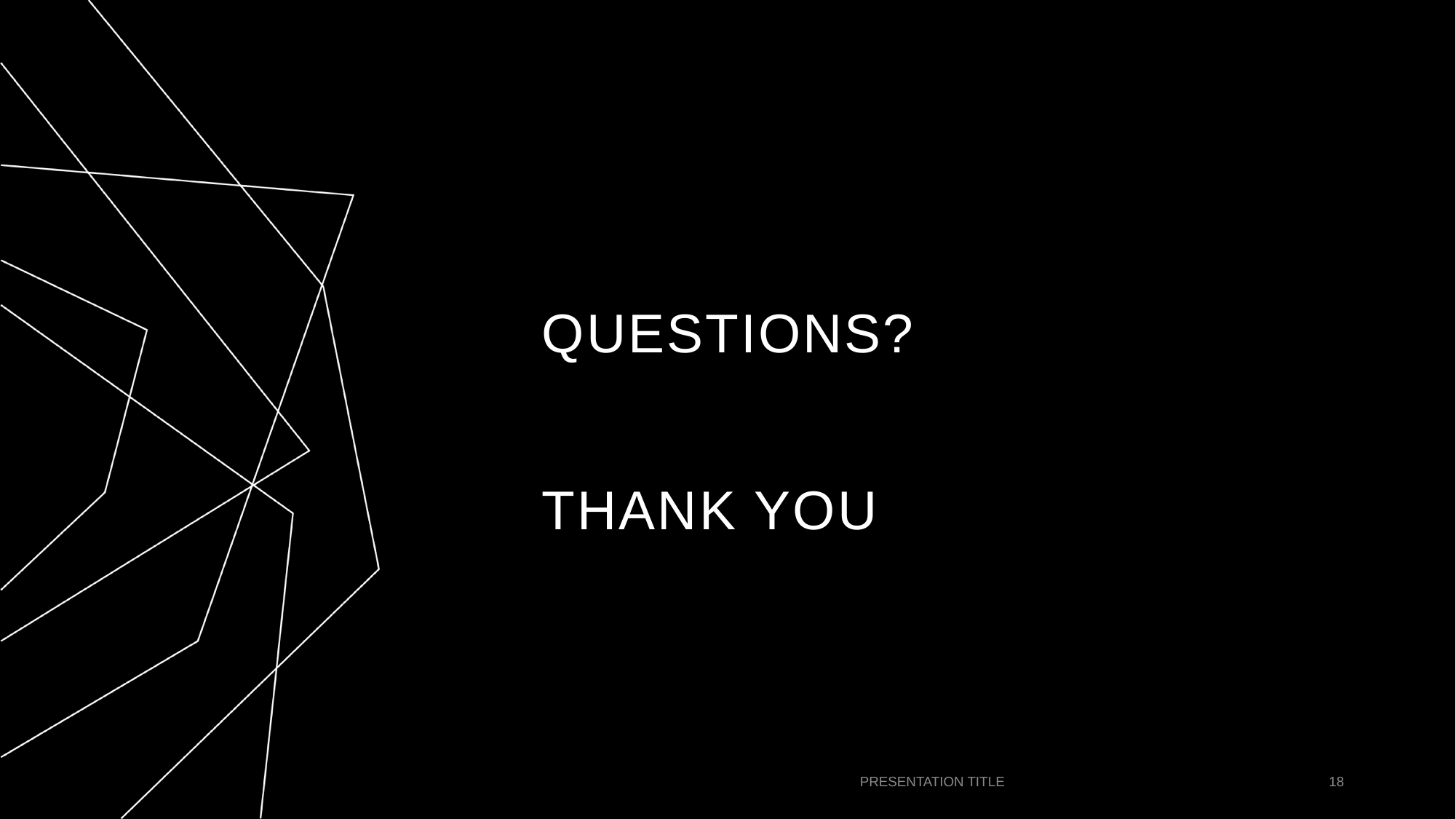

# QUESTIONS? THANK YOU
PRESENTATION TITLE
18